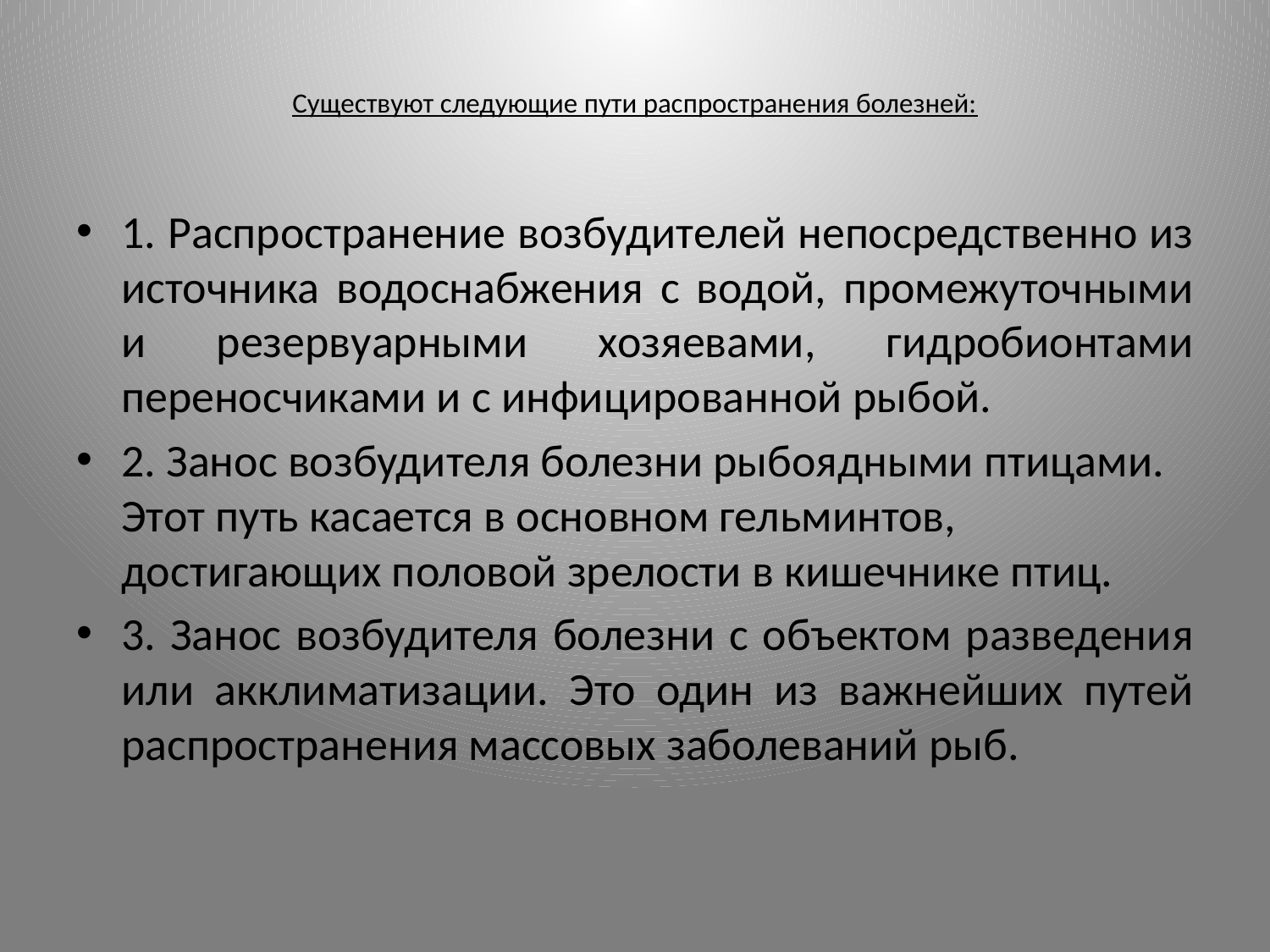

# Существуют следующие пути распространения болезней:
1. Распространение возбудителей непосредственно из источника водоснабжения с водой, промежуточными и резервуарными хозяевами, гидробионтами переносчиками и с инфицированной рыбой.
2. Занос возбудителя болезни рыбоядными птицами. Этот путь касается в основном гельминтов, достигающих половой зрелости в кишечнике птиц.
3. Занос возбудителя болезни с объектом разведения или акклиматизации. Это один из важнейших путей распространения массовых заболеваний рыб.